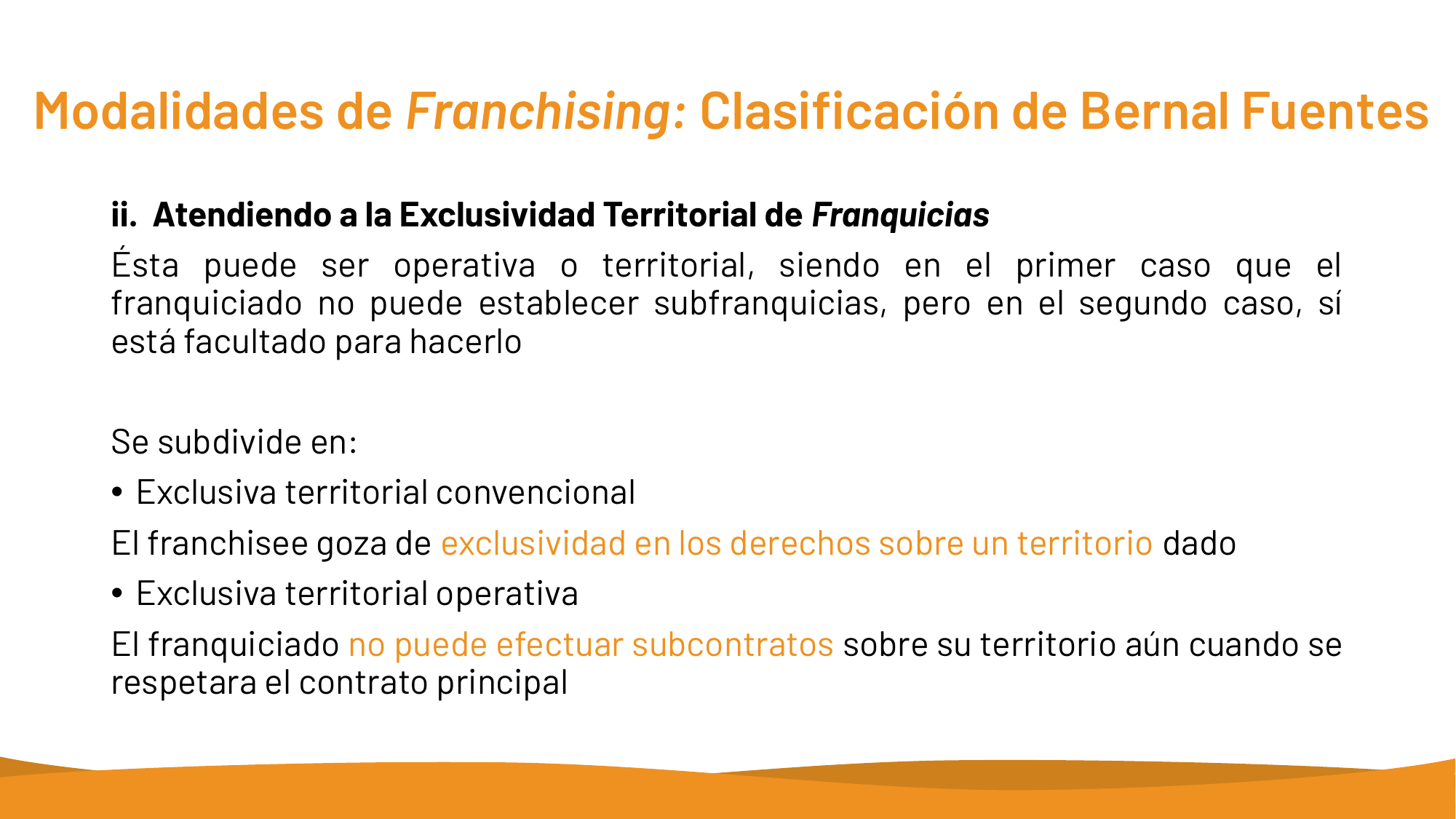

# Modalidades de Franchising: Clasificación de Bernal Fuentes
ii.  Atendiendo a la Exclusividad Territorial de Franquicias
Ésta puede ser operativa o territorial, siendo en el primer caso que el franquiciado no puede establecer subfranquicias, pero en el segundo caso, sí está facultado para hacerlo

Se subdivide en:
Exclusiva territorial convencional
El franchisee goza de exclusividad en los derechos sobre un territorio dado
Exclusiva territorial operativa
El franquiciado no puede efectuar subcontratos sobre su territorio aún cuando se respetara el contrato principal